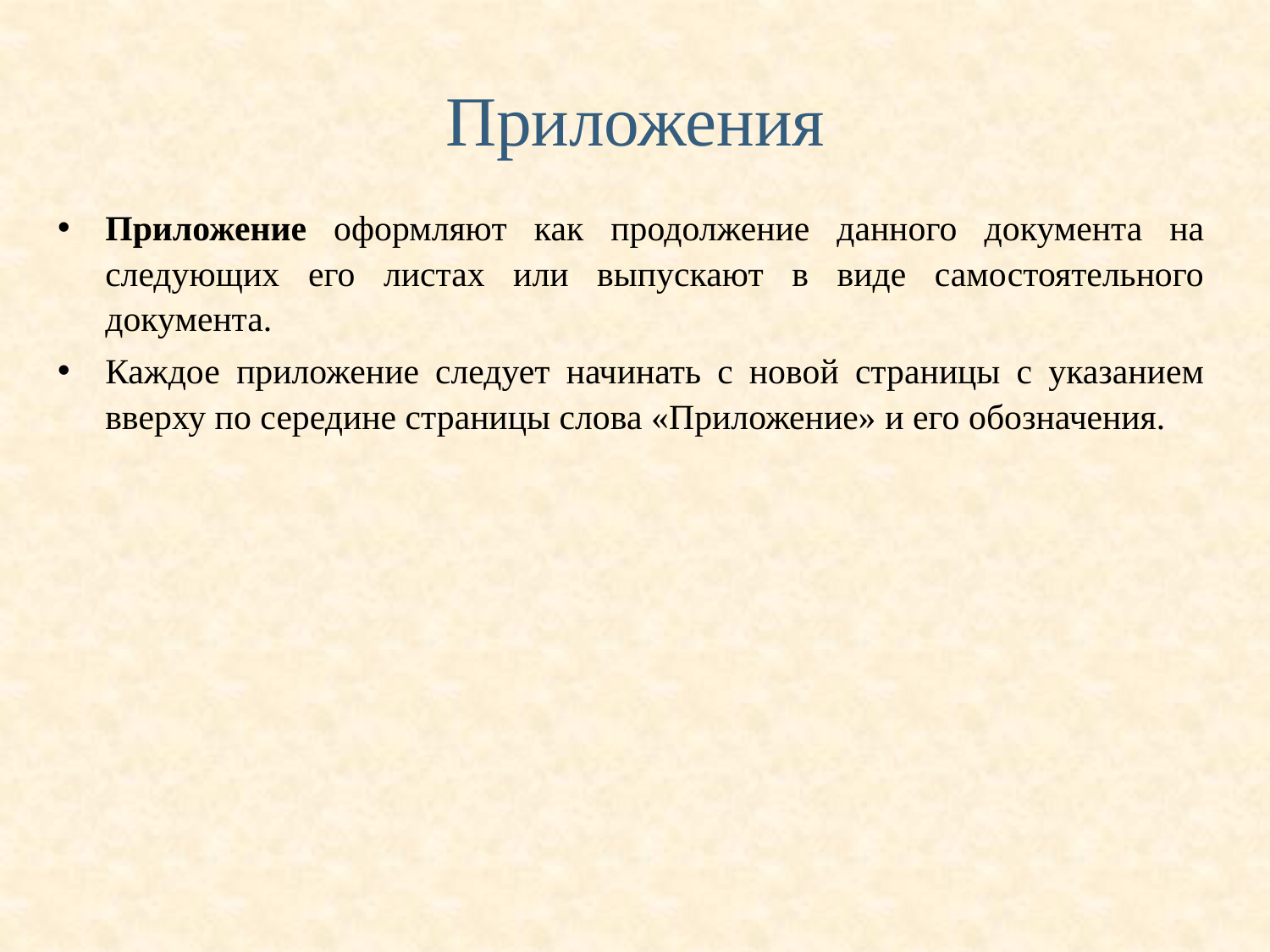

# Приложения
Приложение оформляют как продолжение данного документа на следующих его листах или выпускают в виде самостоятельного документа.
Каждое приложение следует начинать с новой страницы с указанием вверху по середине страницы слова «Приложение» и его обозначения.